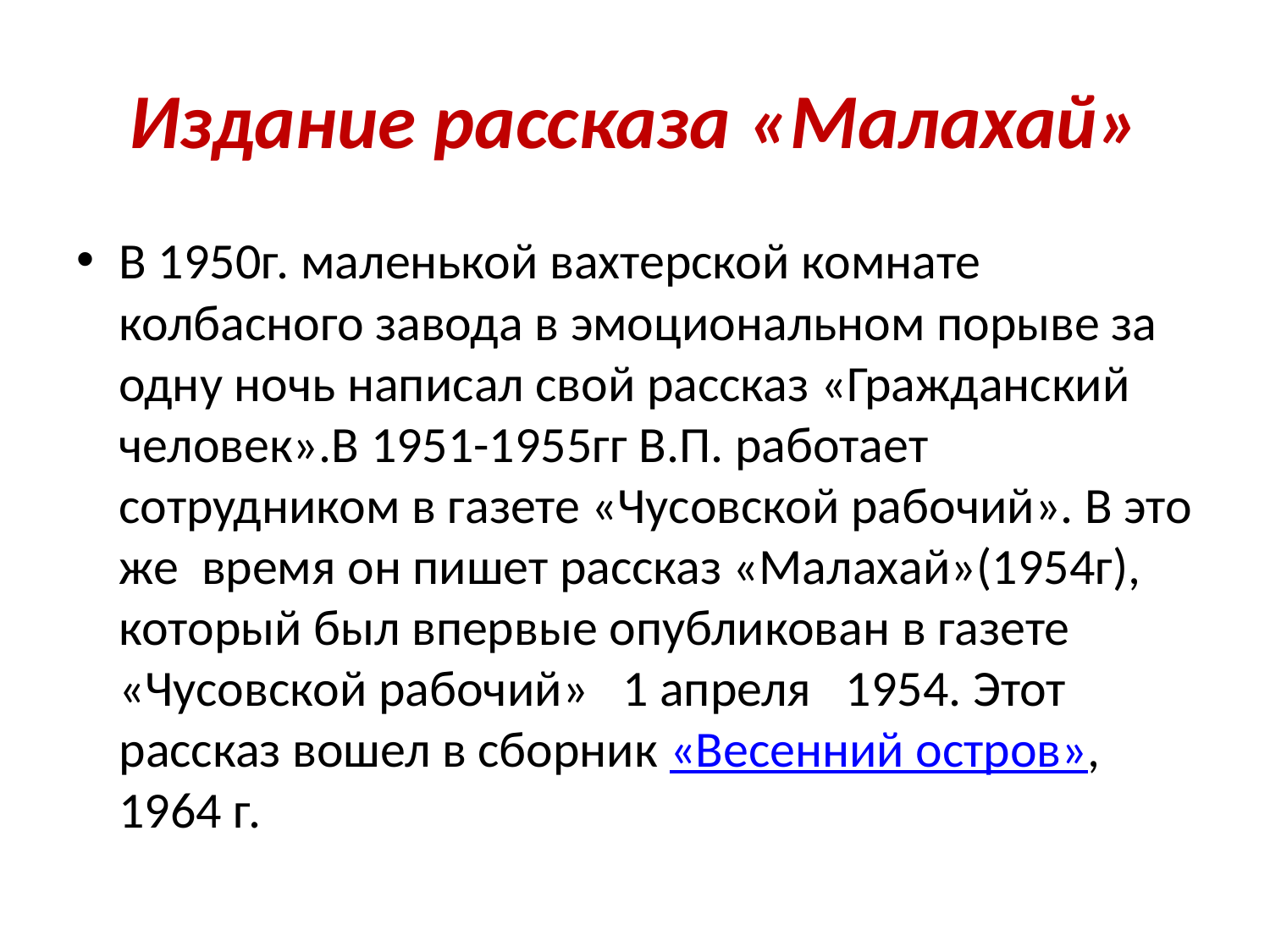

# Издание рассказа «Малахай»
В 1950г. маленькой вахтерской комнате колбасного завода в эмоциональном порыве за одну ночь написал свой рассказ «Гражданский человек».В 1951-1955гг В.П. работает сотрудником в газете «Чусовской рабочий». В это же  время он пишет рассказ «Малахай»(1954г), который был впервые опубликован в газете «Чусовской рабочий»   1 апреля   1954. Этот рассказ вошел в сборник «Весенний остров», 1964 г.